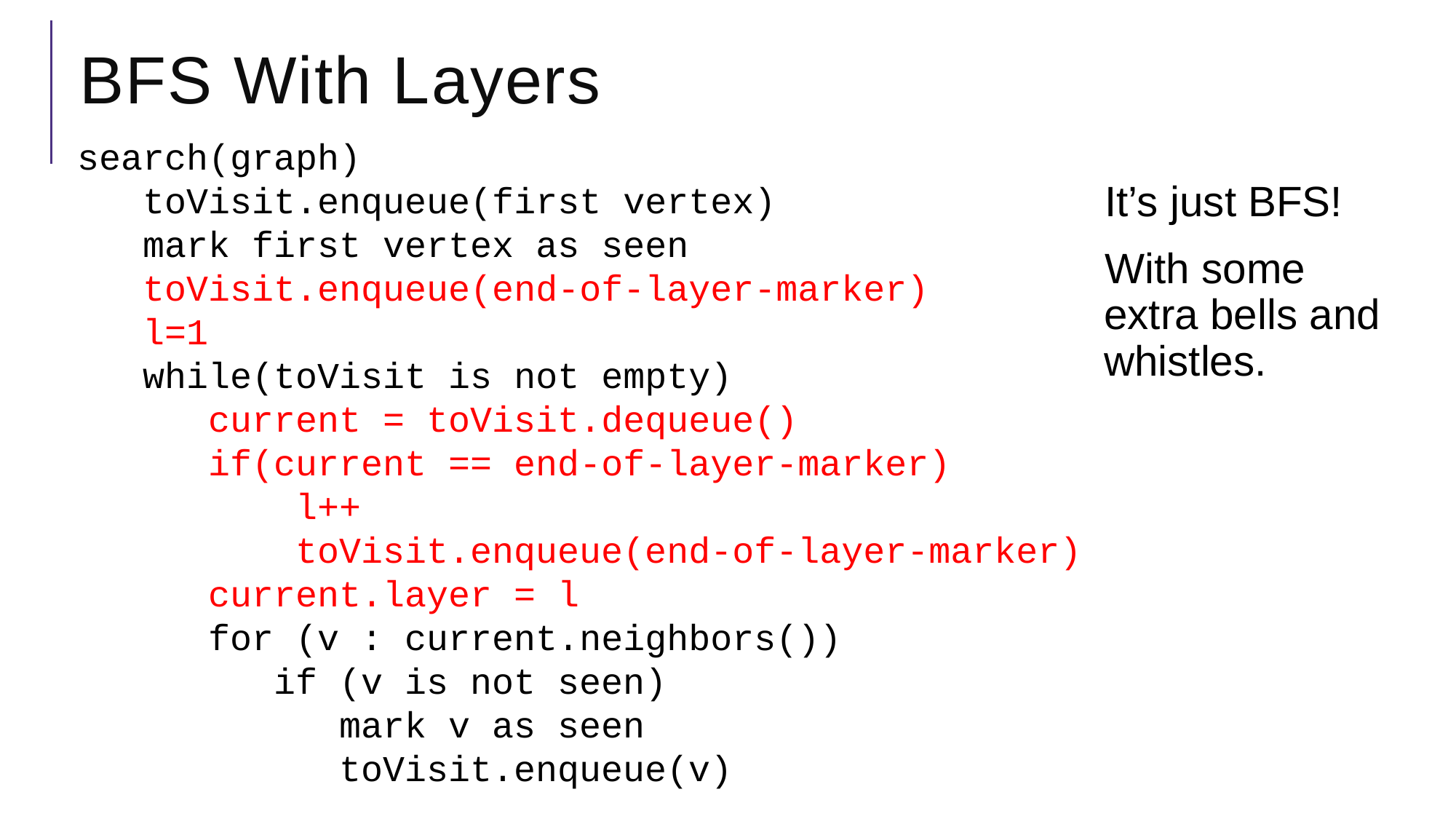

# BFS With Layers
search(graph)
   toVisit.enqueue(first vertex)
   mark first vertex as seen
   toVisit.enqueue(end-of-layer-marker)
   l=1
   while(toVisit is not empty)
      current = toVisit.dequeue()
	 if(current == end-of-layer-marker)
		l++
          toVisit.enqueue(end-of-layer-marker)
      current.layer = l
      for (v : current.neighbors())
         if (v is not seen)
		  mark v as seen
            toVisit.enqueue(v)

It’s just BFS!
With some extra bells and whistles.